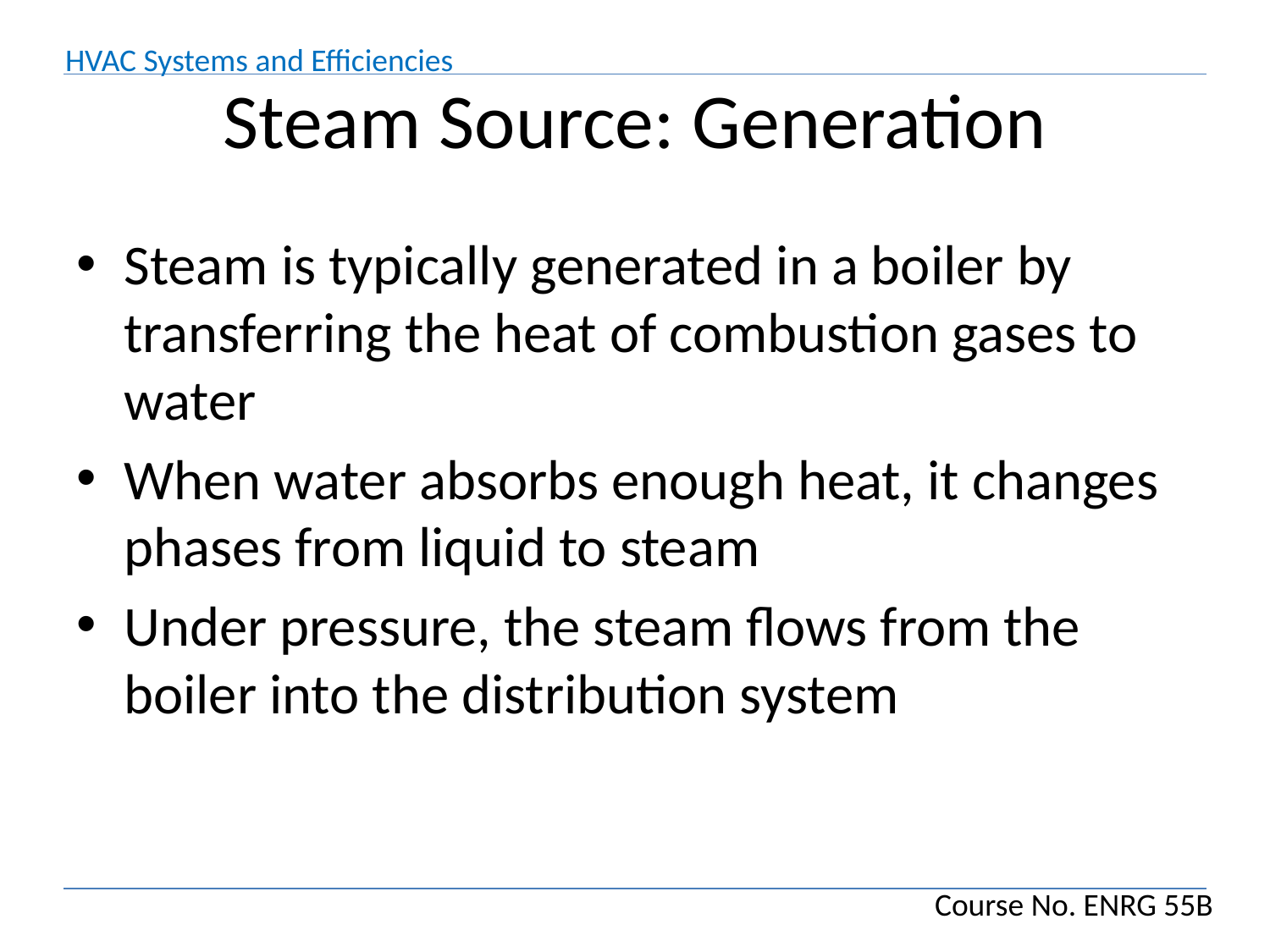

# Steam Source: Generation
Steam is typically generated in a boiler by transferring the heat of combustion gases to water
When water absorbs enough heat, it changes phases from liquid to steam
Under pressure, the steam flows from the boiler into the distribution system